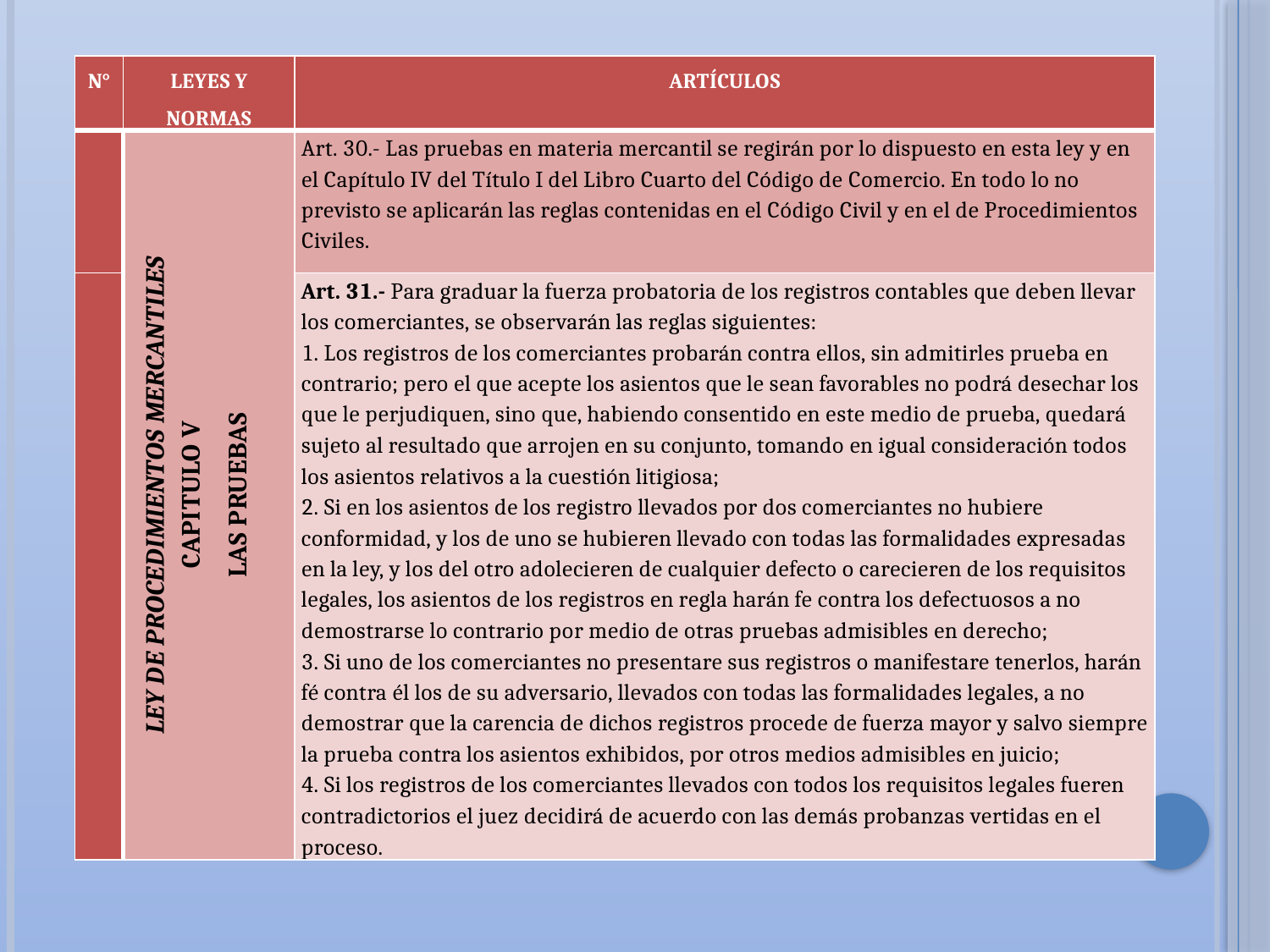

| N° | LEYES Y NORMAS | ARTÍCULOS |
| --- | --- | --- |
|  | LEY DE PROCEDIMIENTOS MERCANTILES CAPITULO V LAS PRUEBAS | Art. 30.- Las pruebas en materia mercantil se regirán por lo dispuesto en esta ley y en el Capítulo IV del Título I del Libro Cuarto del Código de Comercio. En todo lo no previsto se aplicarán las reglas contenidas en el Código Civil y en el de Procedimientos Civiles. |
|  |  | Art. 31.- Para graduar la fuerza probatoria de los registros contables que deben llevar los comerciantes, se observarán las reglas siguientes: 1. Los registros de los comerciantes probarán contra ellos, sin admitirles prueba en contrario; pero el que acepte los asientos que le sean favorables no podrá desechar los que le perjudiquen, sino que, habiendo consentido en este medio de prueba, quedará sujeto al resultado que arrojen en su conjunto, tomando en igual consideración todos los asientos relativos a la cuestión litigiosa; 2. Si en los asientos de los registro llevados por dos comerciantes no hubiere conformidad, y los de uno se hubieren llevado con todas las formalidades expresadas en la ley, y los del otro adolecieren de cualquier defecto o carecieren de los requisitos legales, los asientos de los registros en regla harán fe contra los defectuosos a no demostrarse lo contrario por medio de otras pruebas admisibles en derecho; 3. Si uno de los comerciantes no presentare sus registros o manifestare tenerlos, harán fé contra él los de su adversario, llevados con todas las formalidades legales, a no demostrar que la carencia de dichos registros procede de fuerza mayor y salvo siempre la prueba contra los asientos exhibidos, por otros medios admisibles en juicio; 4. Si los registros de los comerciantes llevados con todos los requisitos legales fueren contradictorios el juez decidirá de acuerdo con las demás probanzas vertidas en el proceso. |